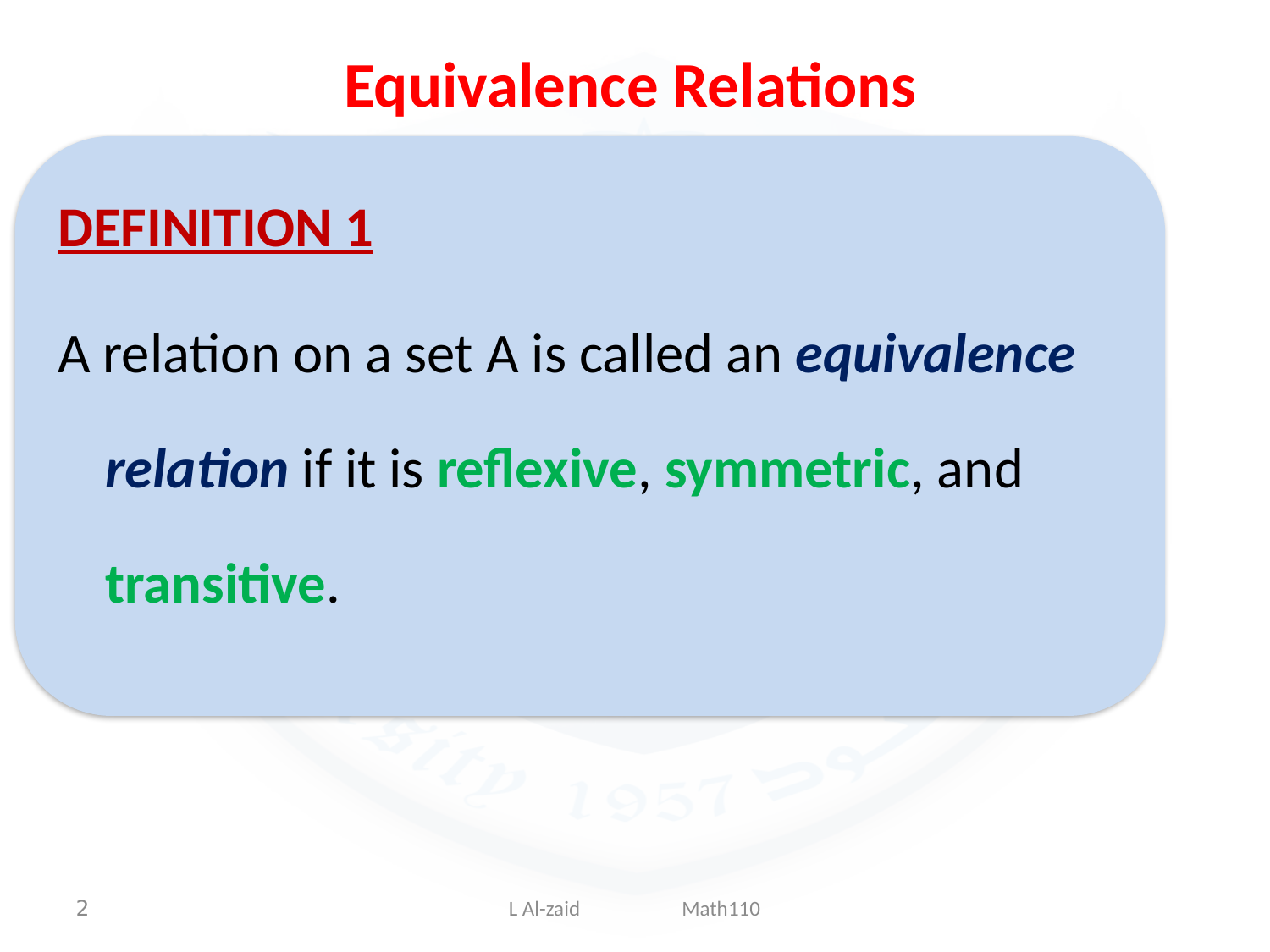

# Equivalence Relations

DEFINITION 1
A relation on a set A is called an equivalence relation if it is reflexive, symmetric, and transitive.
2
L Al-zaid                     Math110